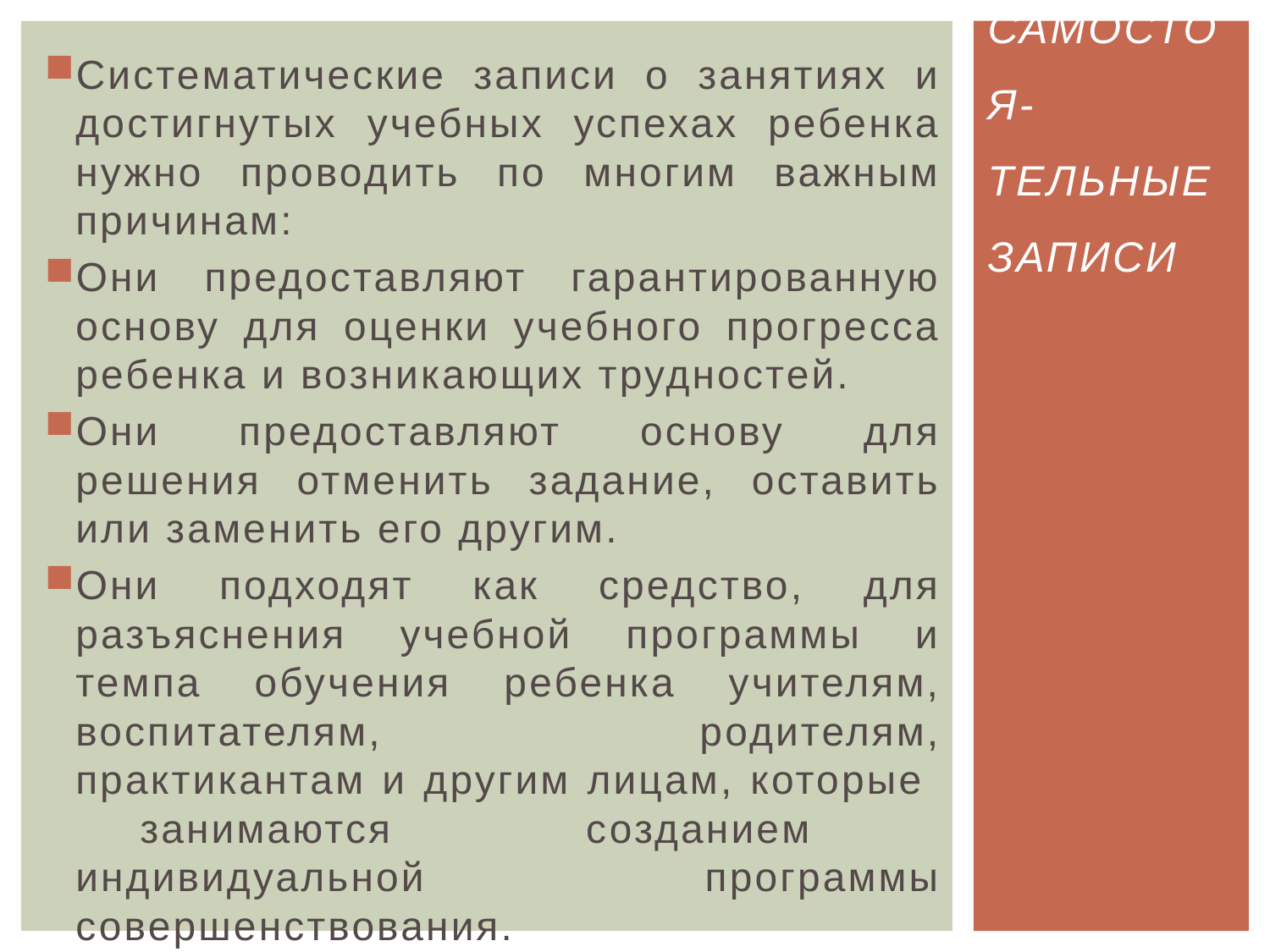

# Самостоя-тельные записи
Систематические записи о занятиях и достигнутых учебных успехах ребенка нужно проводить по многим важным причинам:
Они предоставляют гарантированную основу для оценки учебного прогресса ребенка и возникающих трудностей.
Они предоставляют основу для решения отменить задание, оставить или заменить его другим.
Они подходят как средство, для разъяснения учебной программы и темпа обучения ребенка учителям, воспитателям, родителям, практикантам и другим лицам, которые   занимаются   созданием   индивидуальной программы совершенствования.